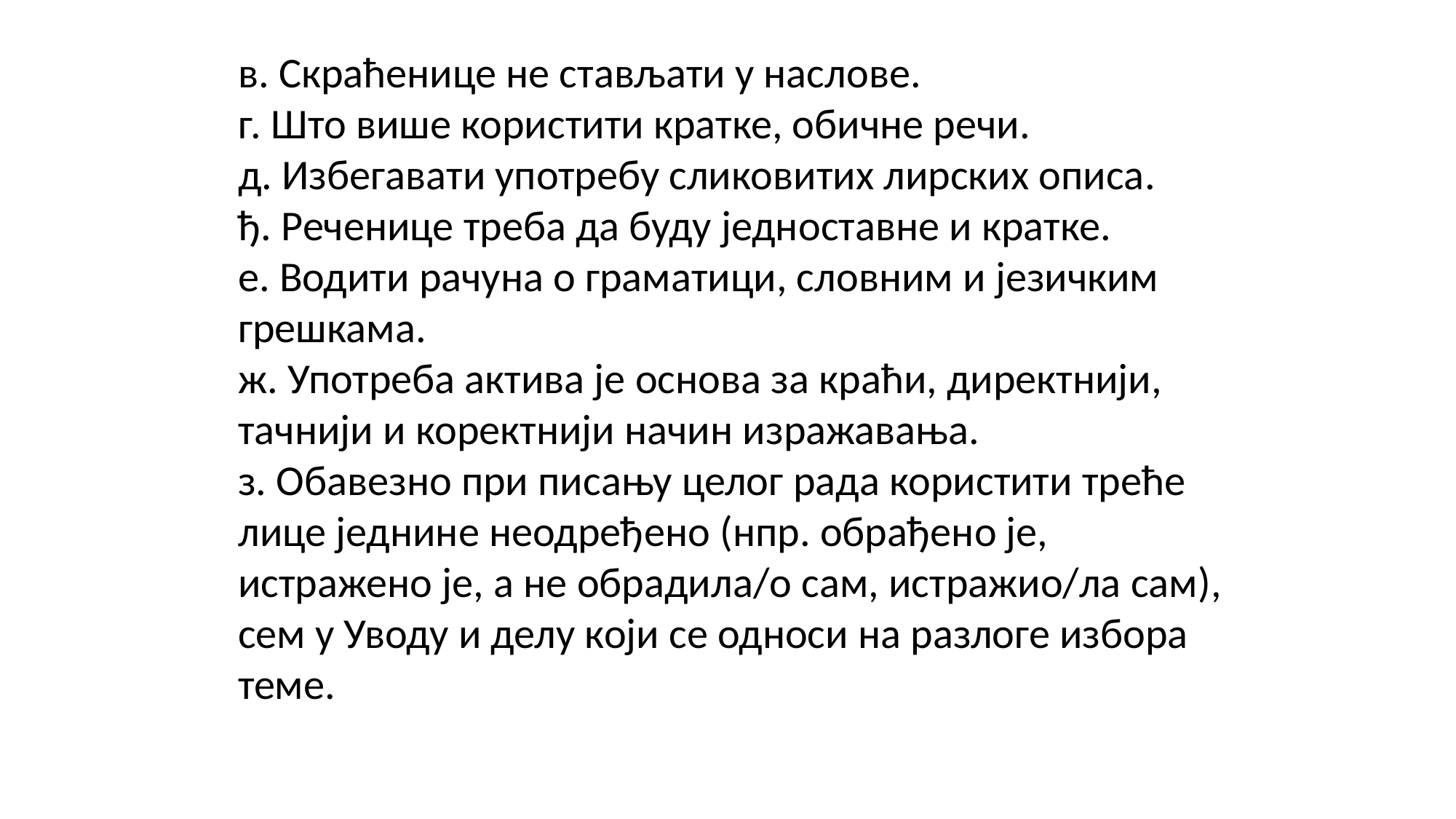

в. Скраћенице не стављати у наслове.
г. Што више користити кратке, обичне речи.
д. Избегавати употребу сликовитих лирских описа.
ђ. Реченице треба да буду једноставне и кратке.
е. Водити рачуна о граматици, словним и језичким грешкама.
ж. Употреба актива је основа за краћи, директнији, тачнији и коректнији начин изражавања.
з. Обавезно при писању целог рада користити треће лице једнине неодређено (нпр. обрађено је, истражено је, а не обрадила/о сам, истражио/ла сам), сем у Уводу и делу који се односи на разлоге избора теме.